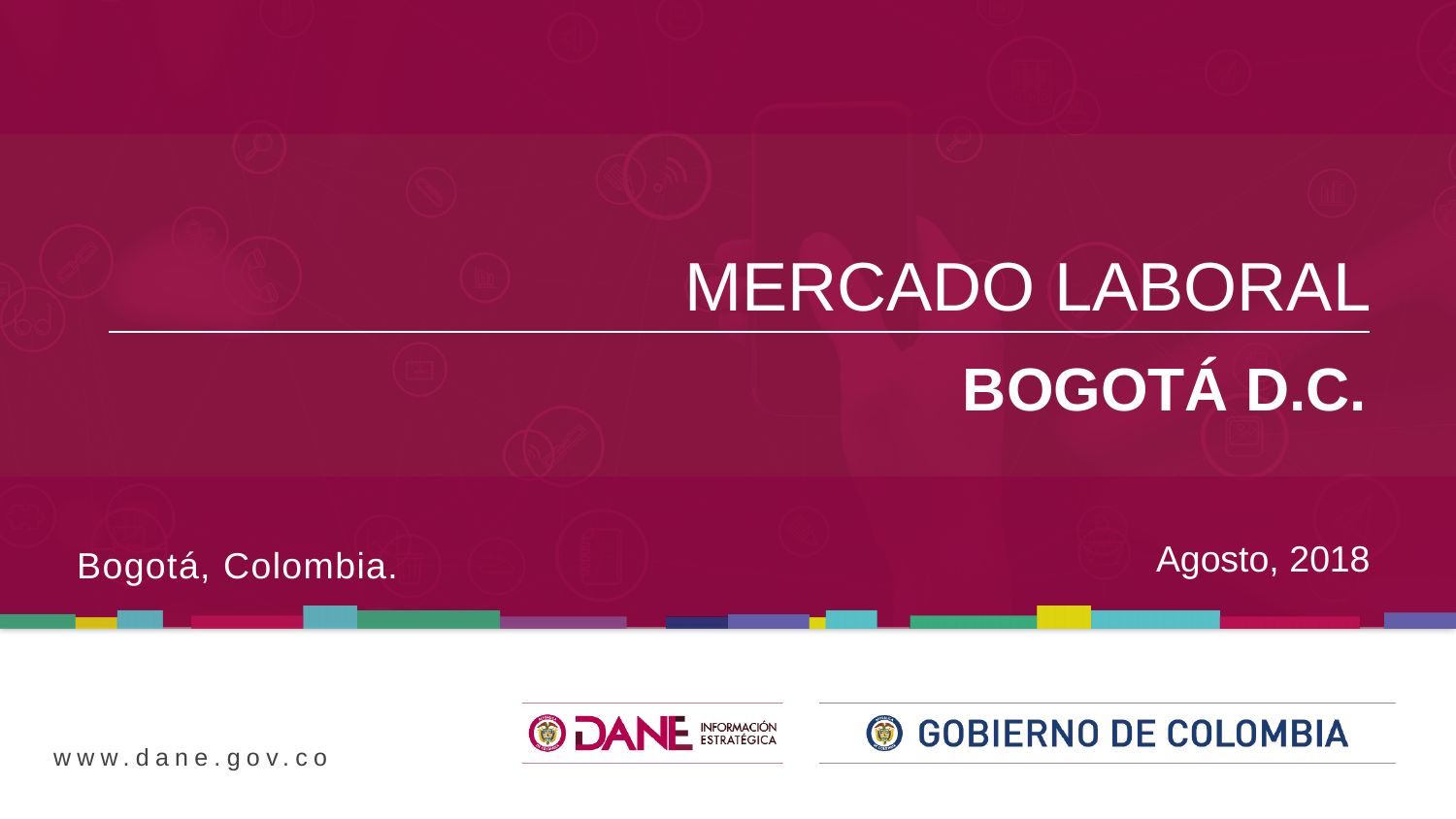

MERCADO LABORAL
BOGOTÁ D.C.
Bogotá, Colombia.
Agosto, 2018